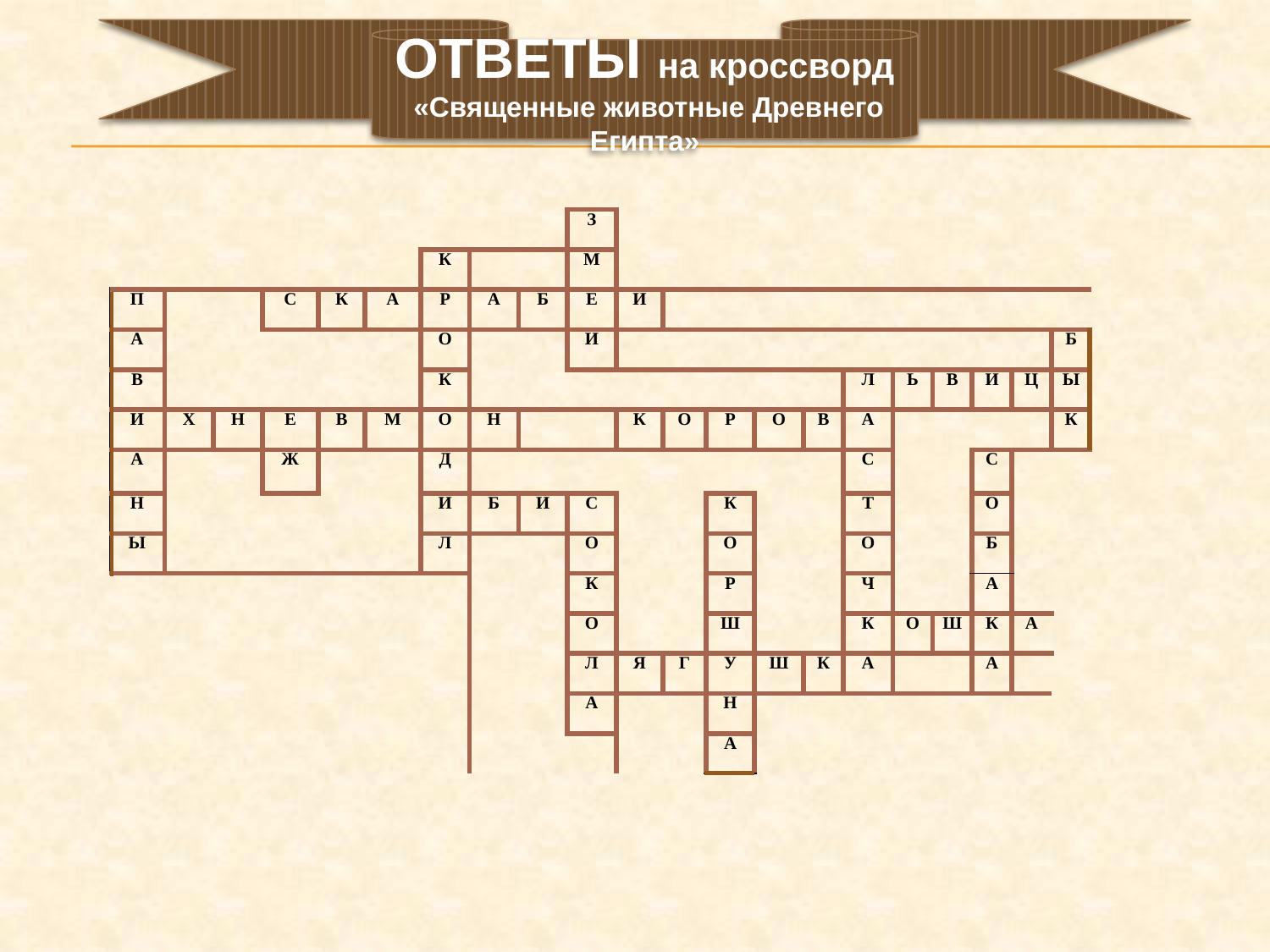

ОТВЕТЫ на кроссворд
 «Священные животные Древнего Египта»
|  |  |  |  |  |  |  |  |  | З |  |  |  |  |  |  |  |  |  |  |  |
| --- | --- | --- | --- | --- | --- | --- | --- | --- | --- | --- | --- | --- | --- | --- | --- | --- | --- | --- | --- | --- |
|  |  |  |  |  |  | К |  |  | М |  |  |  |  |  |  |  |  |  |  |  |
| П |  |  | С | К | А | Р | А | Б | Е | Й |  |  |  |  |  |  |  |  |  |  |
| А |  |  |  |  |  | О |  |  | И |  |  |  |  |  |  |  |  |  |  | Б |
| В |  |  |  |  |  | К |  |  |  |  |  |  |  |  | Л | Ь | В | И | Ц | Ы |
| И | Х | Н | Е | В | М | О | Н |  |  | К | О | Р | О | В | А |  |  |  |  | К |
| А |  |  | Ж |  |  | Д |  |  |  |  |  |  |  |  | С |  |  | С |  |  |
| Н |  |  |  |  |  | И | Б | И | С |  |  | К |  |  | Т |  |  | О |  |  |
| Ы |  |  |  |  |  | Л |  |  | О |  |  | О |  |  | О |  |  | Б |  |  |
|  |  |  |  |  |  |  |  |  | К |  |  | Р |  |  | Ч |  |  | А |  |  |
|  |  |  |  |  |  |  |  |  | О |  |  | Ш |  |  | К | О | Ш | К | А |  |
|  |  |  |  |  |  |  |  |  | Л | Я | Г | У | Ш | К | А |  |  | А |  |  |
|  |  |  |  |  |  |  |  |  | А |  |  | Н |  |  |  |  |  |  |  |  |
|  |  |  |  |  |  |  |  |  |  |  |  | А |  |  |  |  |  |  |  |  |
|  |
| --- |
|  |
| --- |
|  |
| --- |